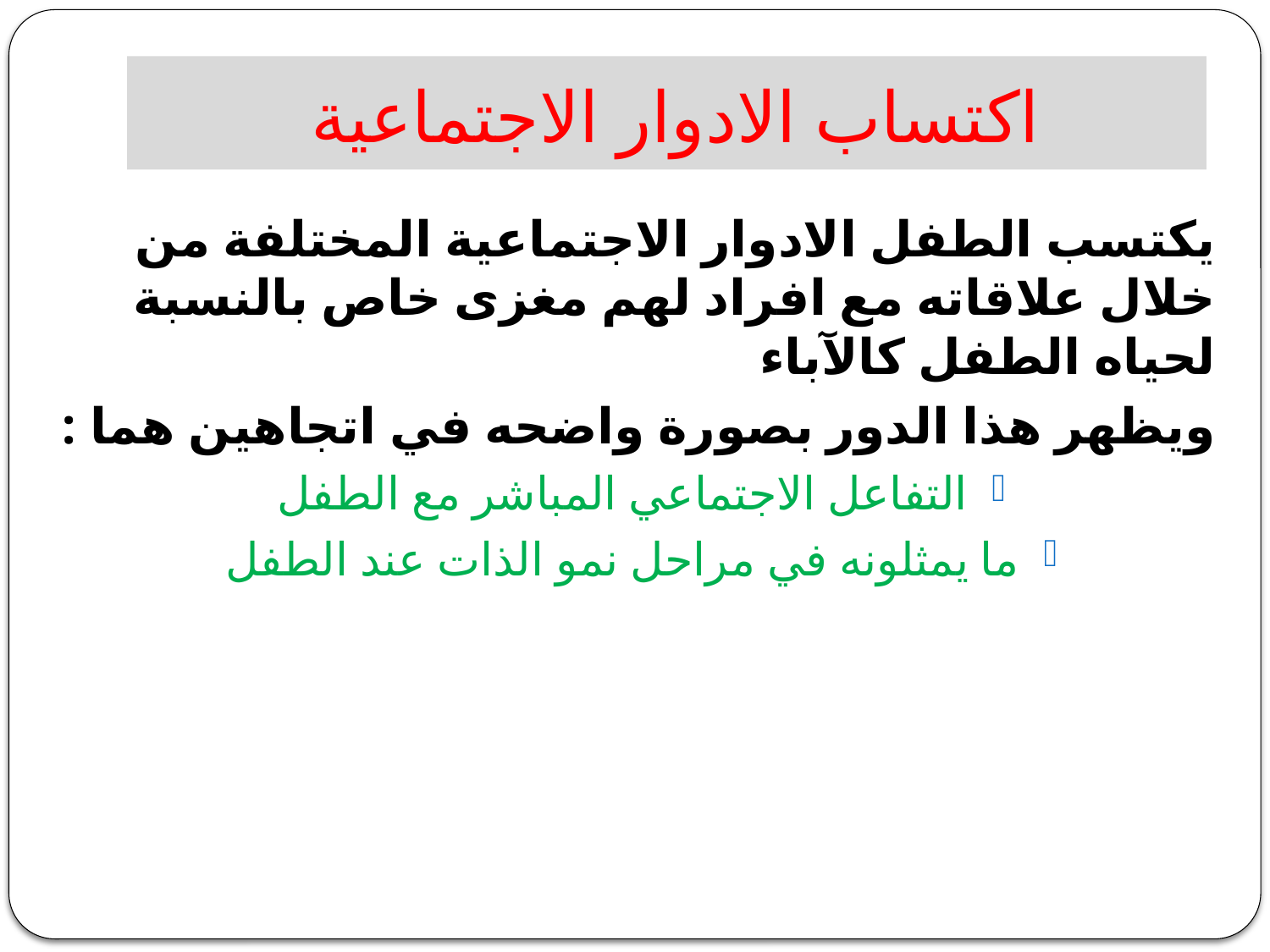

# اكتساب الادوار الاجتماعية
يكتسب الطفل الادوار الاجتماعية المختلفة من خلال علاقاته مع افراد لهم مغزى خاص بالنسبة لحياه الطفل كالآباء
ويظهر هذا الدور بصورة واضحه في اتجاهين هما :
التفاعل الاجتماعي المباشر مع الطفل
ما يمثلونه في مراحل نمو الذات عند الطفل